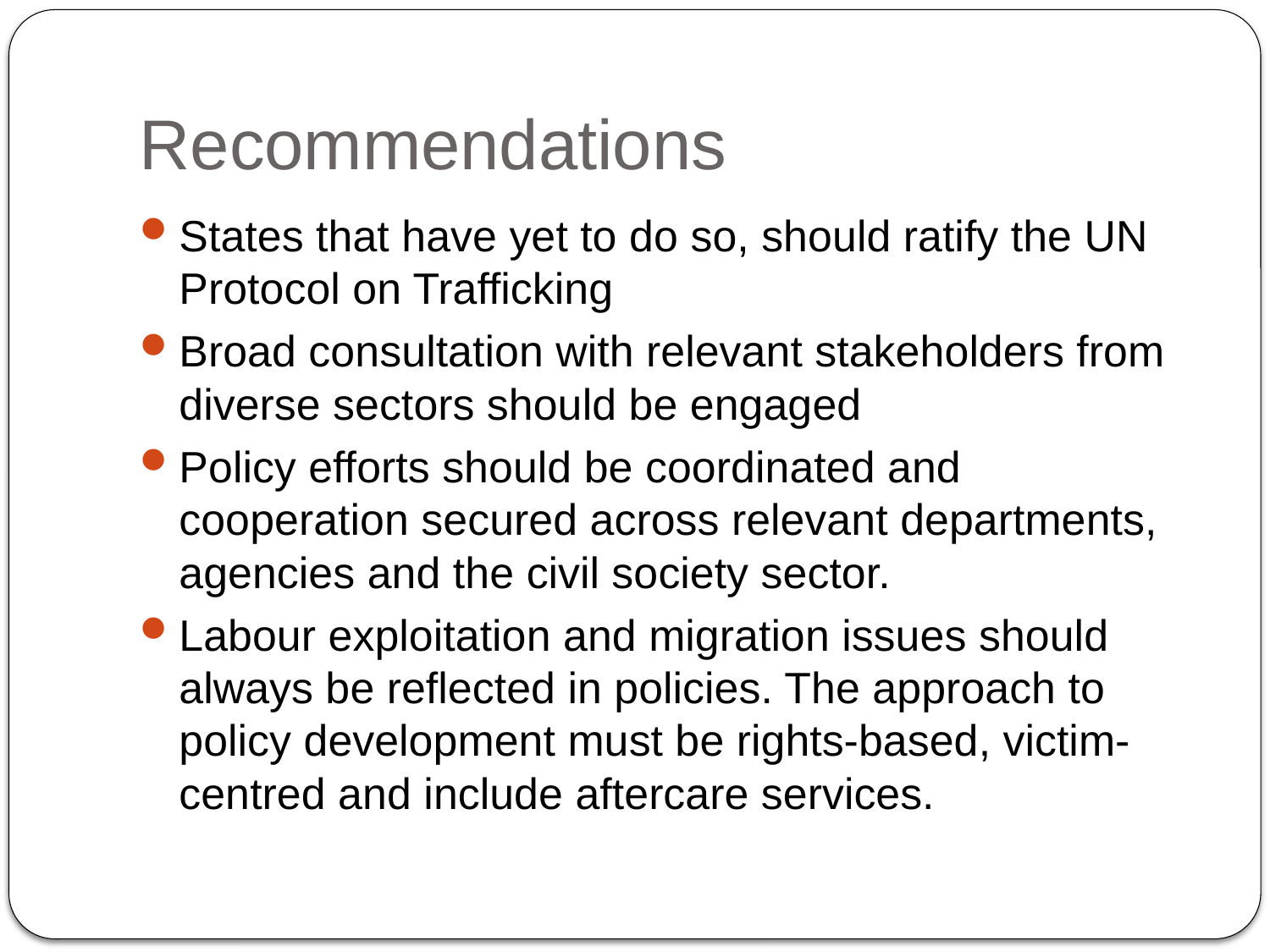

# Recommendations
States that have yet to do so, should ratify the UN Protocol on Trafficking
Broad consultation with relevant stakeholders from diverse sectors should be engaged
Policy efforts should be coordinated and cooperation secured across relevant departments, agencies and the civil society sector.
Labour exploitation and migration issues should always be reflected in policies. The approach to policy development must be rights-based, victim-centred and include aftercare services.